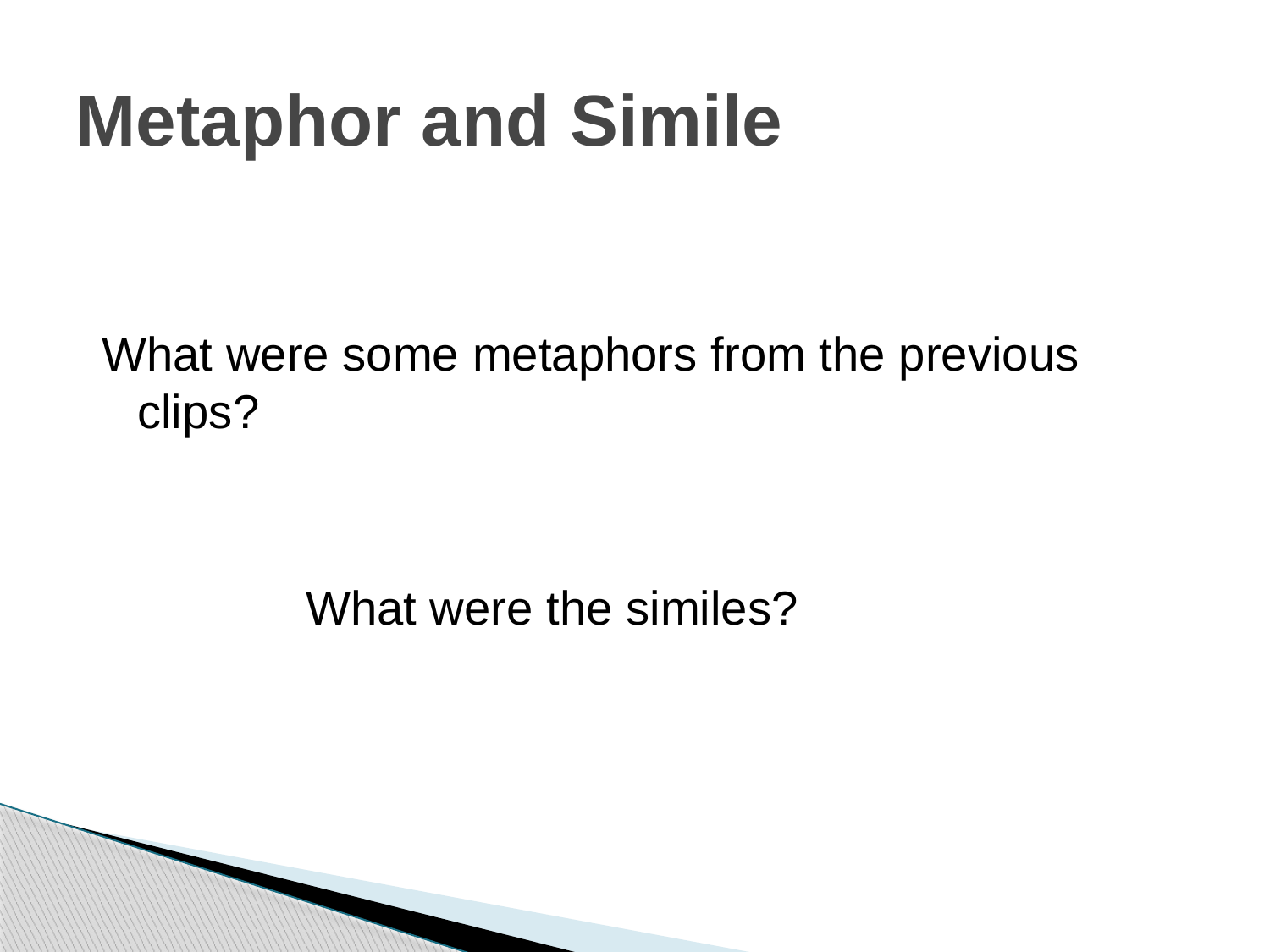

# Metaphor and Simile
What were some metaphors from the previous clips?
What were the similes?